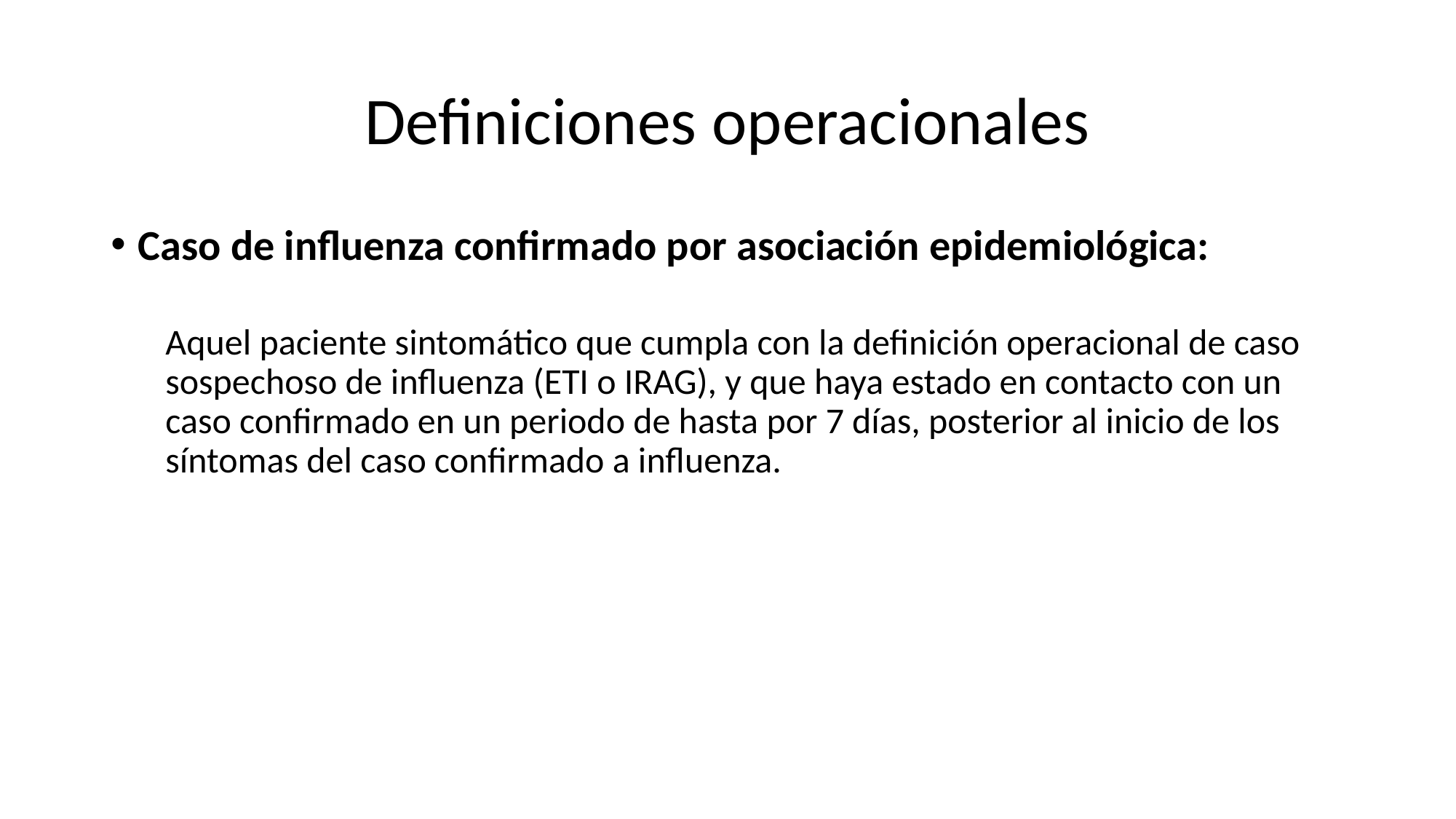

# Definiciones operacionales
Caso de influenza confirmado por asociación epidemiológica:

Aquel paciente sintomático que cumpla con la definición operacional de caso sospechoso de influenza (ETI o IRAG), y que haya estado en contacto con un caso confirmado en un periodo de hasta por 7 días, posterior al inicio de los síntomas del caso confirmado a influenza.